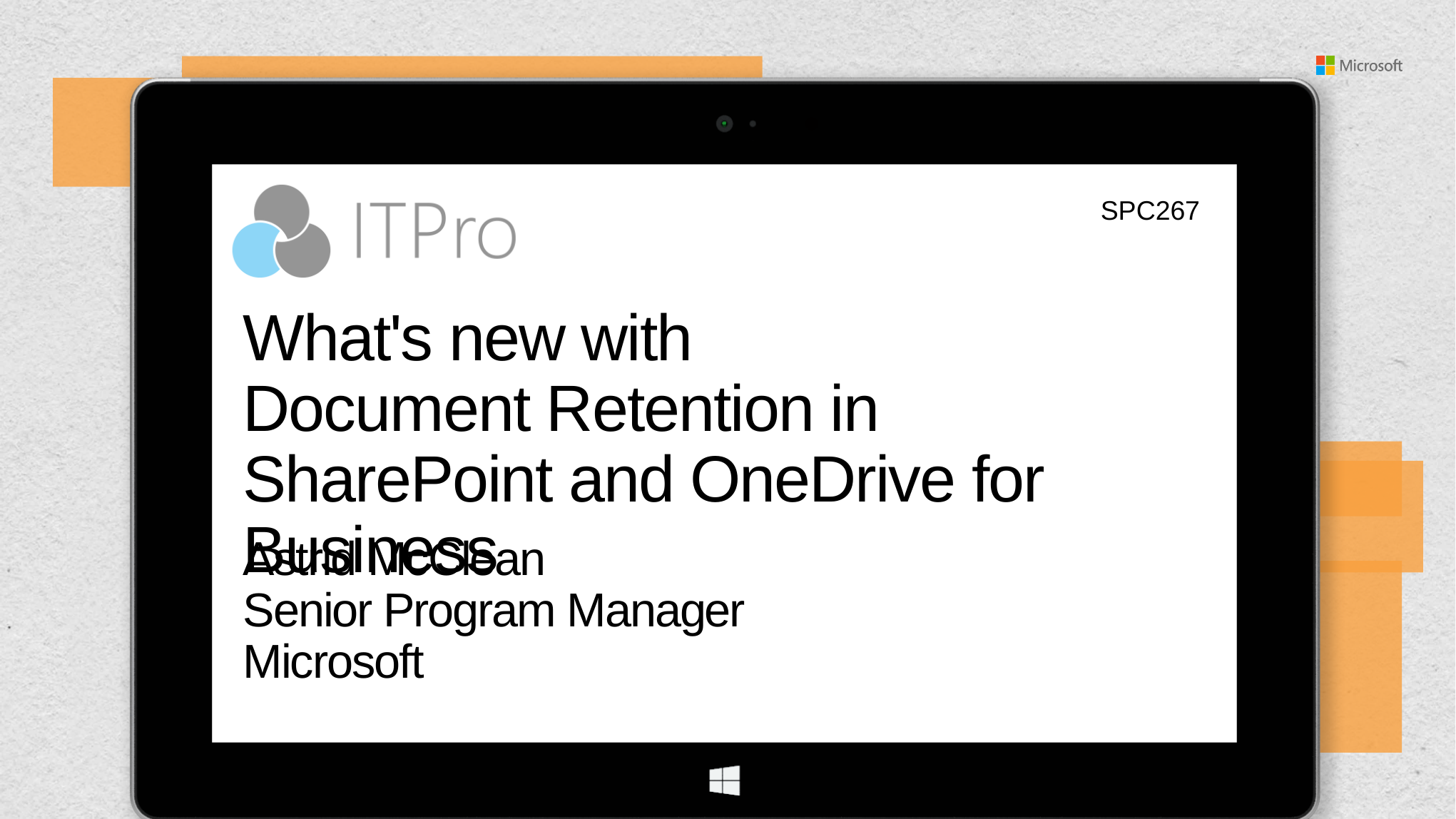

SPC267
# What's new with Document Retention in SharePoint and OneDrive for Business
Astrid McClean
Senior Program Manager
Microsoft